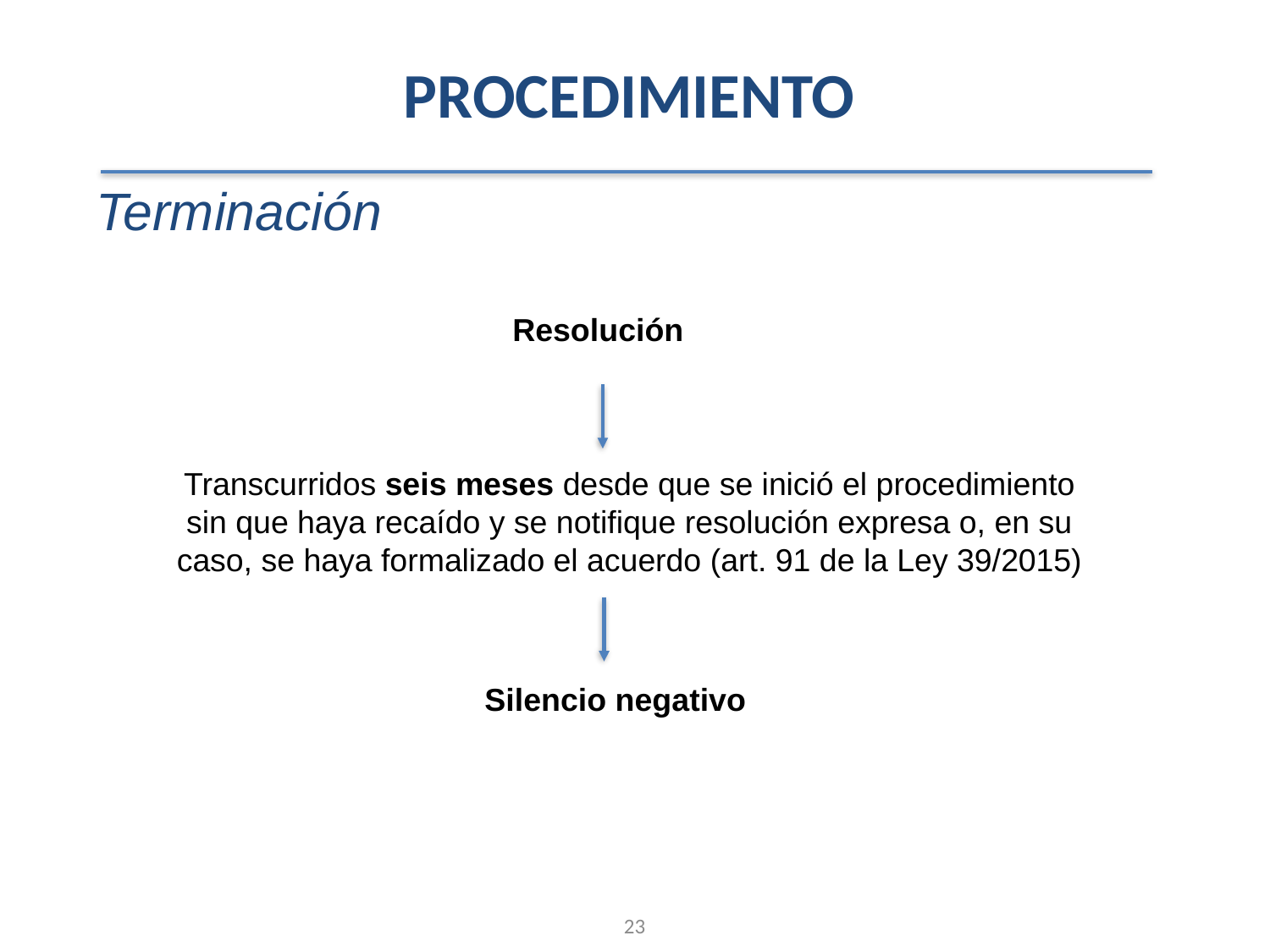

PROCEDIMIENTO
Terminación
Resolución

Transcurridos seis meses desde que se inició el procedimiento sin que haya recaído y se notifique resolución expresa o, en su caso, se haya formalizado el acuerdo (art. 91 de la Ley 39/2015)
Silencio negativo
23